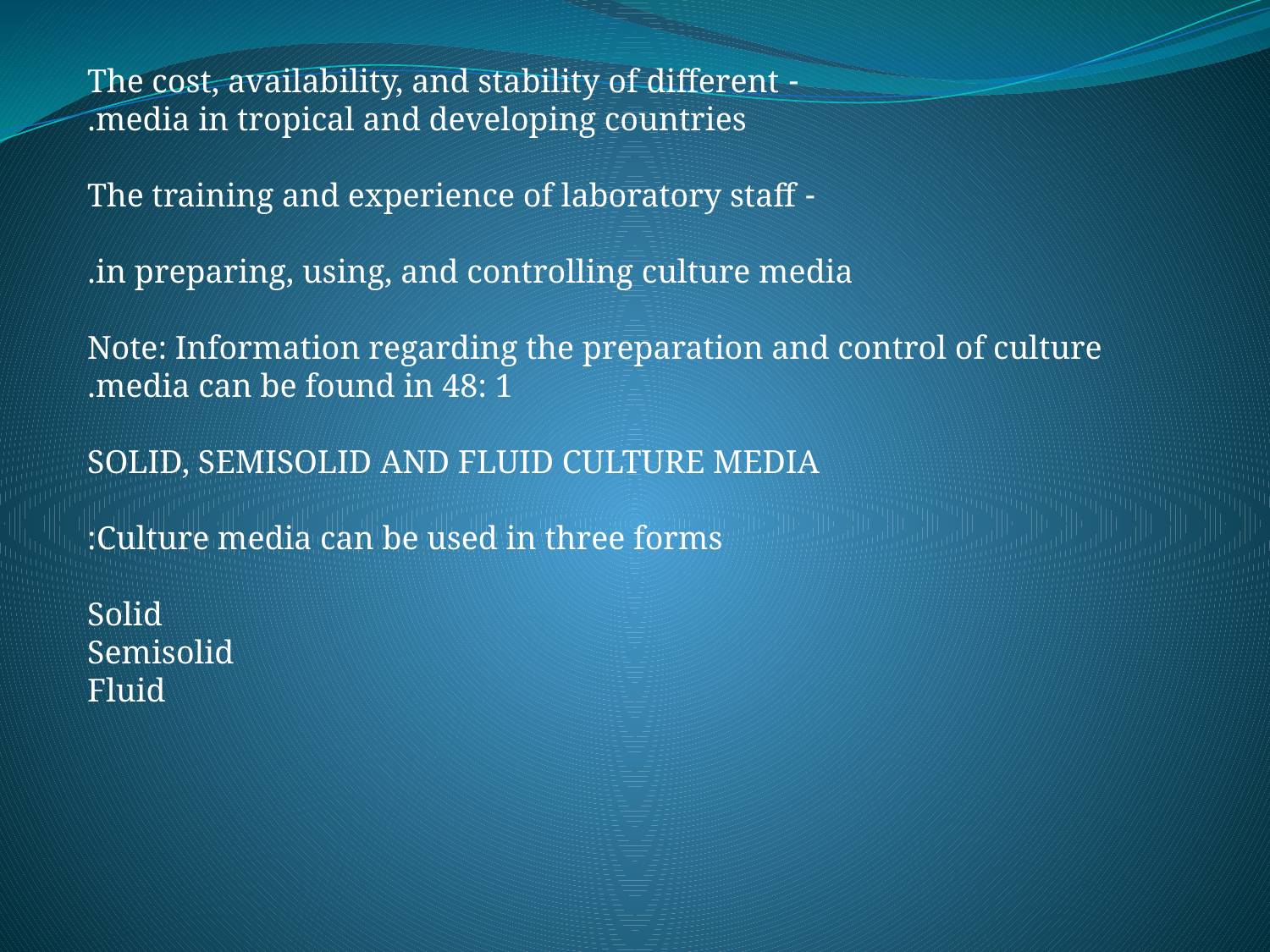

- The cost, availability, and stability of different
media in tropical and developing countries.

- The training and experience of laboratory staff

in preparing, using, and controlling culture media.

Note: Information regarding the preparation and control of culture media can be found in 48: 1.

SOLID, SEMISOLID AND FLUID CULTURE MEDIA

Culture media can be used in three forms:

Solid
Semisolid
Fluid